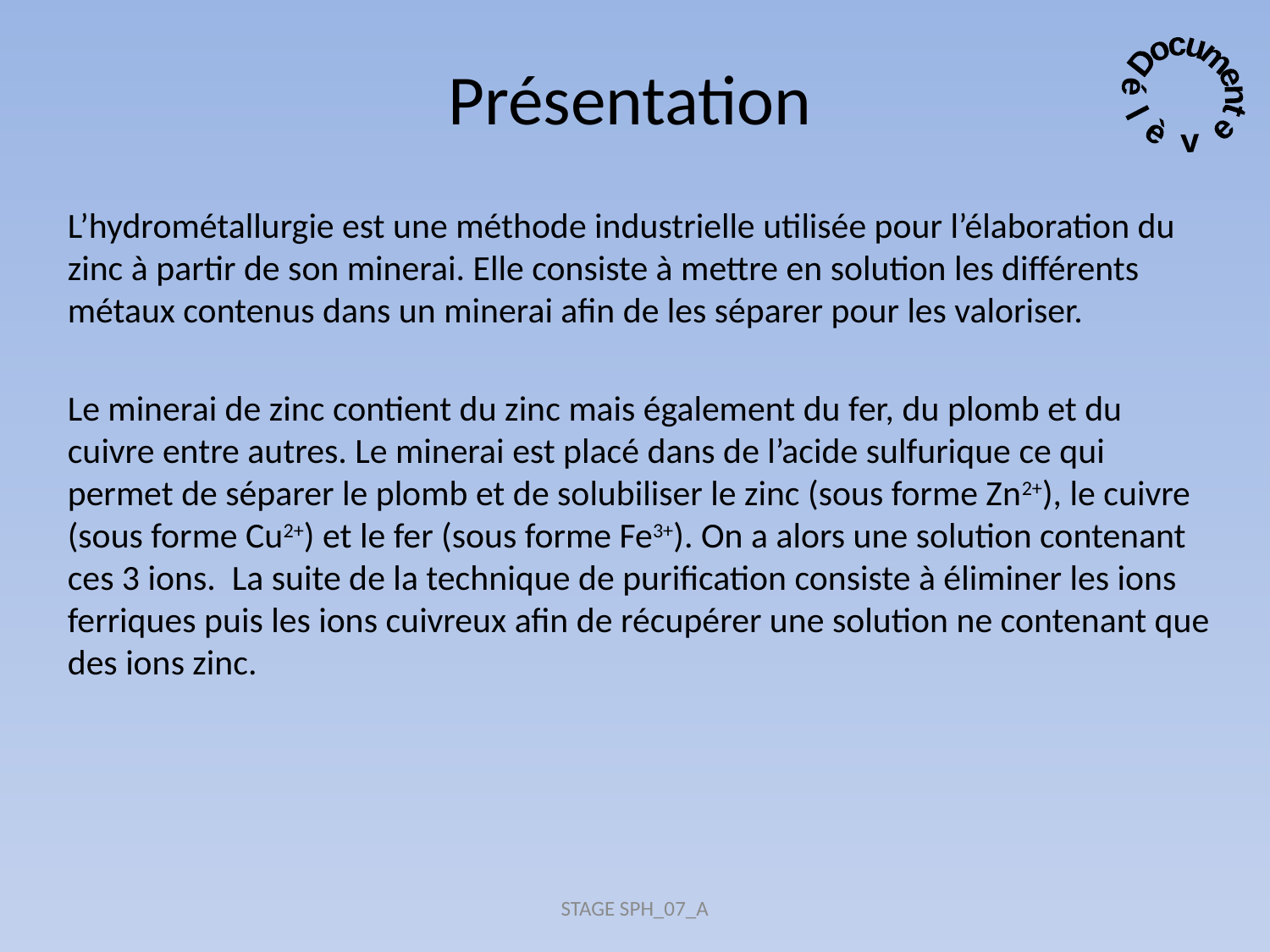

# Présentation
Document

élève
L’hydrométallurgie est une méthode industrielle utilisée pour l’élaboration du zinc à partir de son minerai. Elle consiste à mettre en solution les différents métaux contenus dans un minerai afin de les séparer pour les valoriser.

Le minerai de zinc contient du zinc mais également du fer, du plomb et du cuivre entre autres. Le minerai est placé dans de l’acide sulfurique ce qui permet de séparer le plomb et de solubiliser le zinc (sous forme Zn2+), le cuivre (sous forme Cu2+) et le fer (sous forme Fe3+). On a alors une solution contenant ces 3 ions.  La suite de la technique de purification consiste à éliminer les ions ferriques puis les ions cuivreux afin de récupérer une solution ne contenant que des ions zinc.

STAGE SPH_07_A